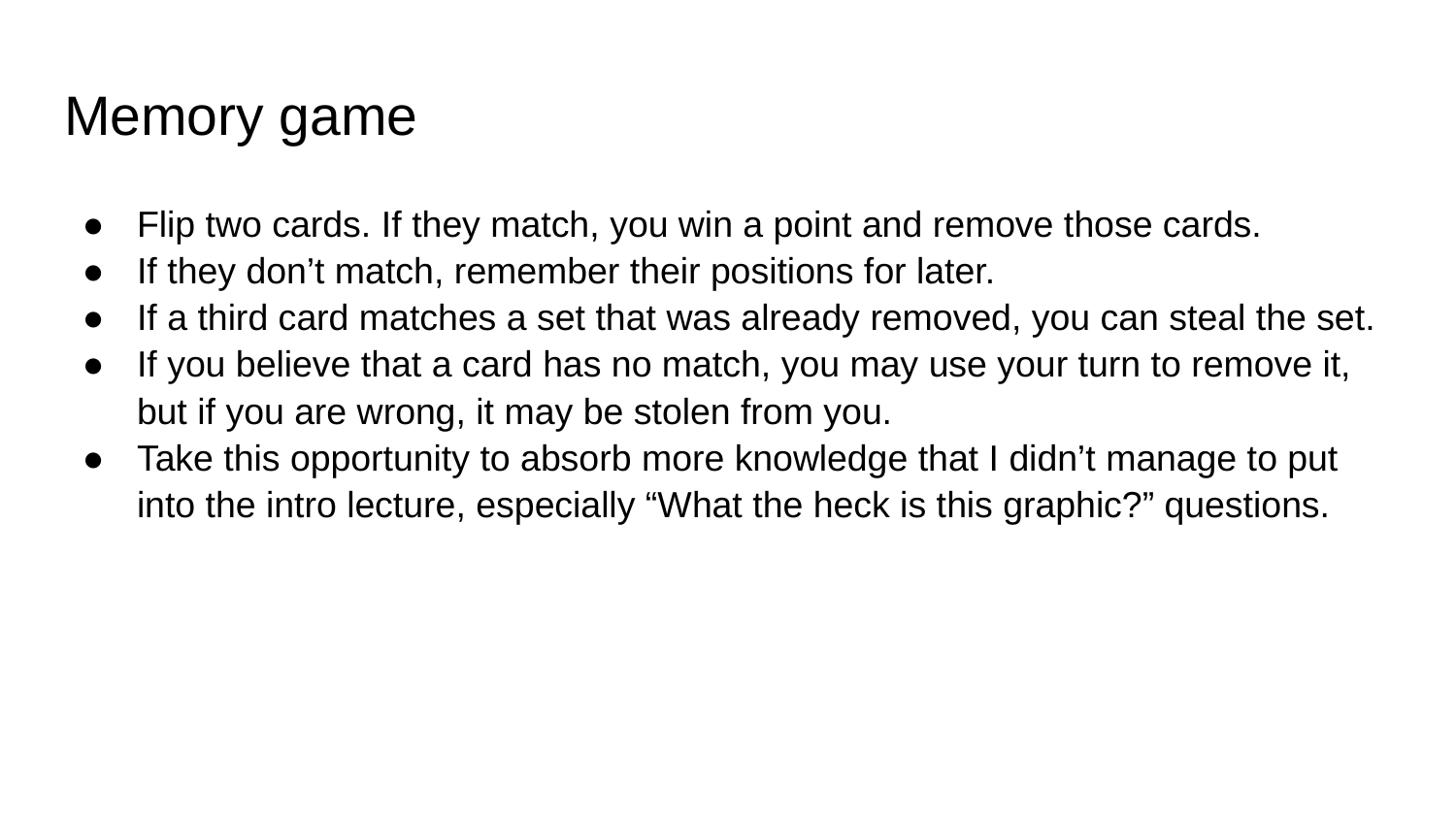

# Memory game
Flip two cards. If they match, you win a point and remove those cards.
If they don’t match, remember their positions for later.
If a third card matches a set that was already removed, you can steal the set.
If you believe that a card has no match, you may use your turn to remove it, but if you are wrong, it may be stolen from you.
Take this opportunity to absorb more knowledge that I didn’t manage to put into the intro lecture, especially “What the heck is this graphic?” questions.